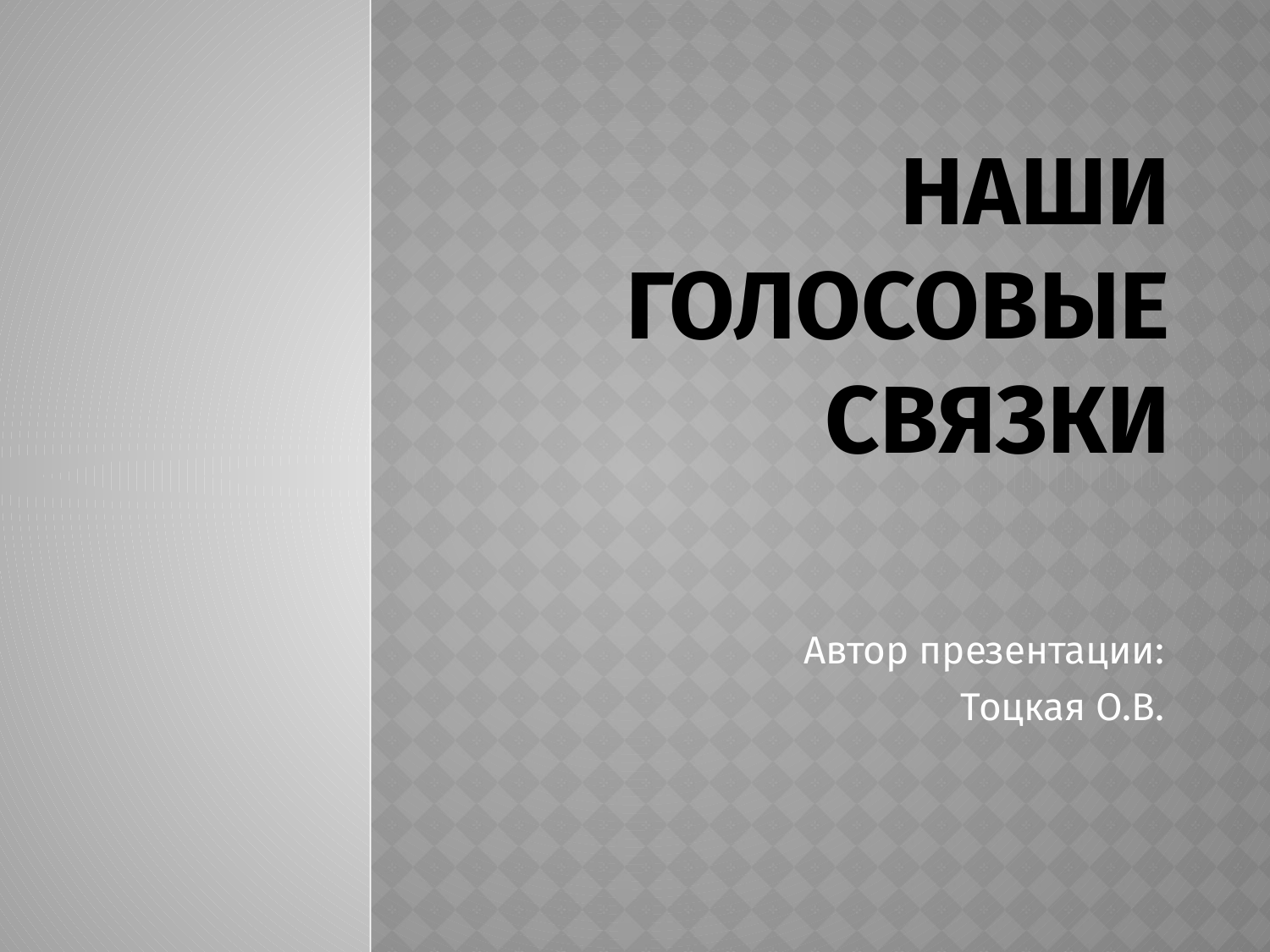

# Наши голосовые связки
Автор презентации:
 Тоцкая О.В.